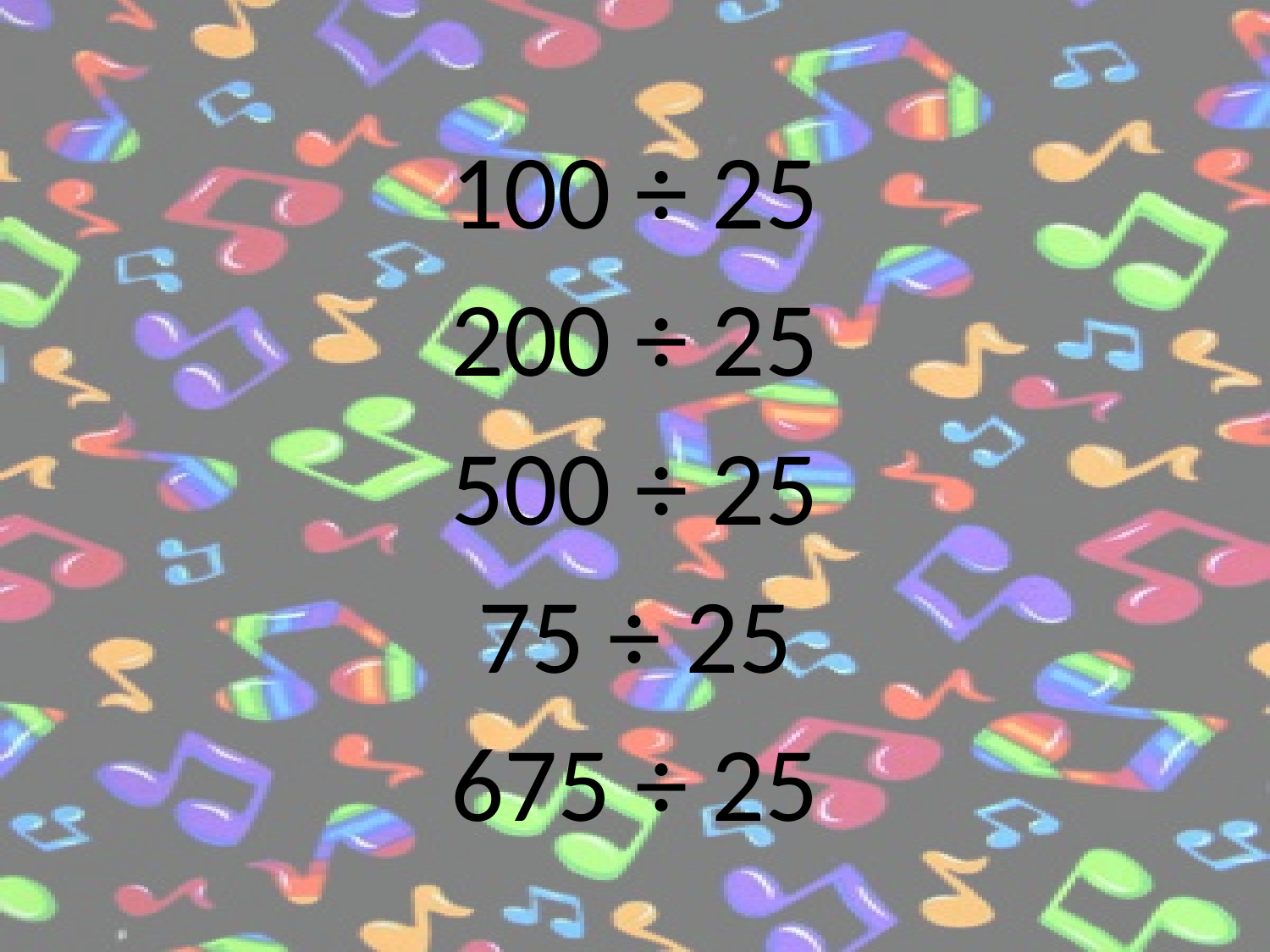

100 ÷ 25
200 ÷ 25
500 ÷ 25
75 ÷ 25
675 ÷ 25